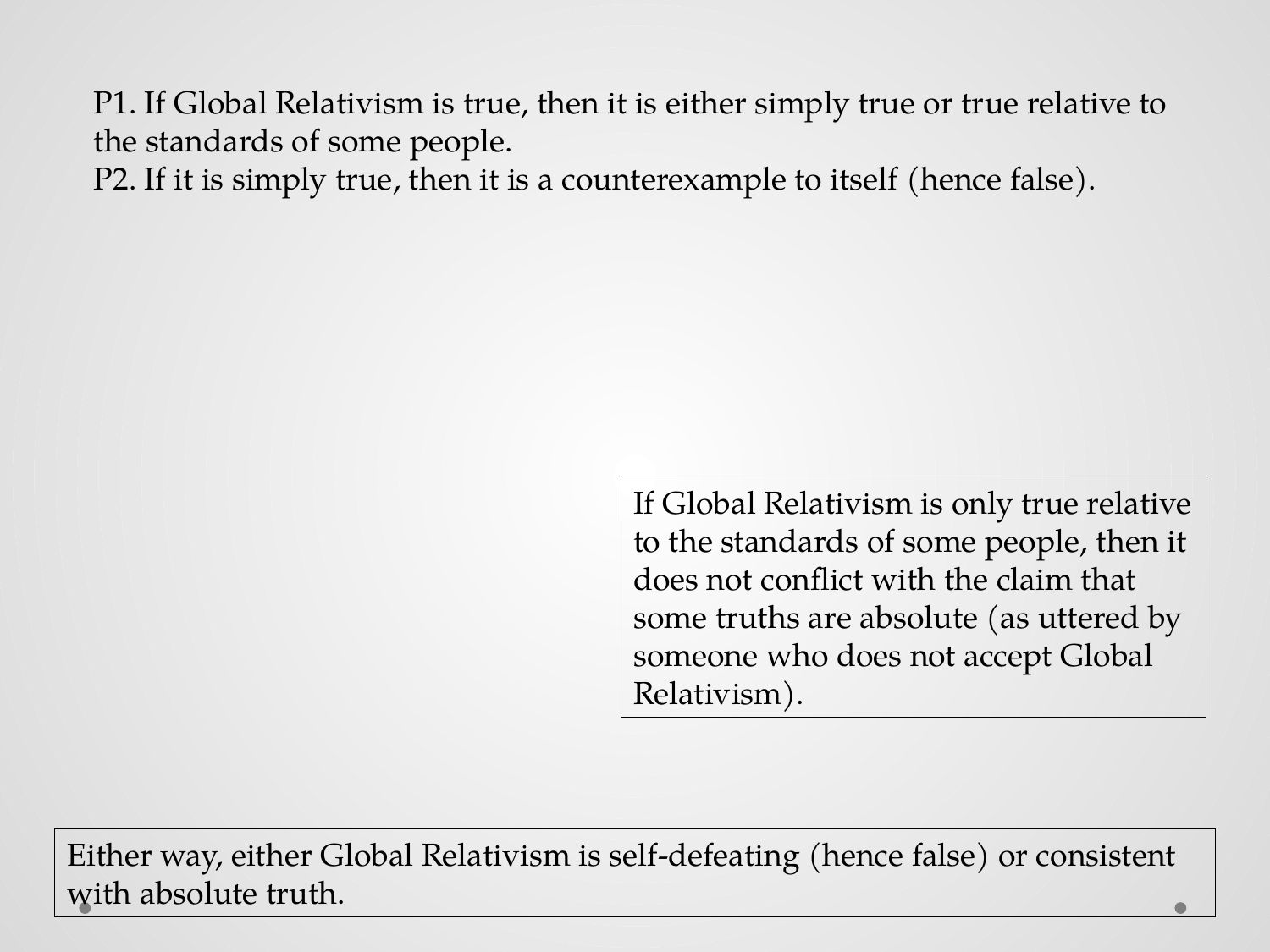

P1. If Global Relativism is true, then it is either simply true or true relative to the standards of some people.
P2. If it is simply true, then it is a counterexample to itself (hence false).
If Global Relativism is only true relative to the standards of some people, then it does not conflict with the claim that some truths are absolute (as uttered by someone who does not accept Global Relativism).
Either way, either Global Relativism is self-defeating (hence false) or consistent with absolute truth.